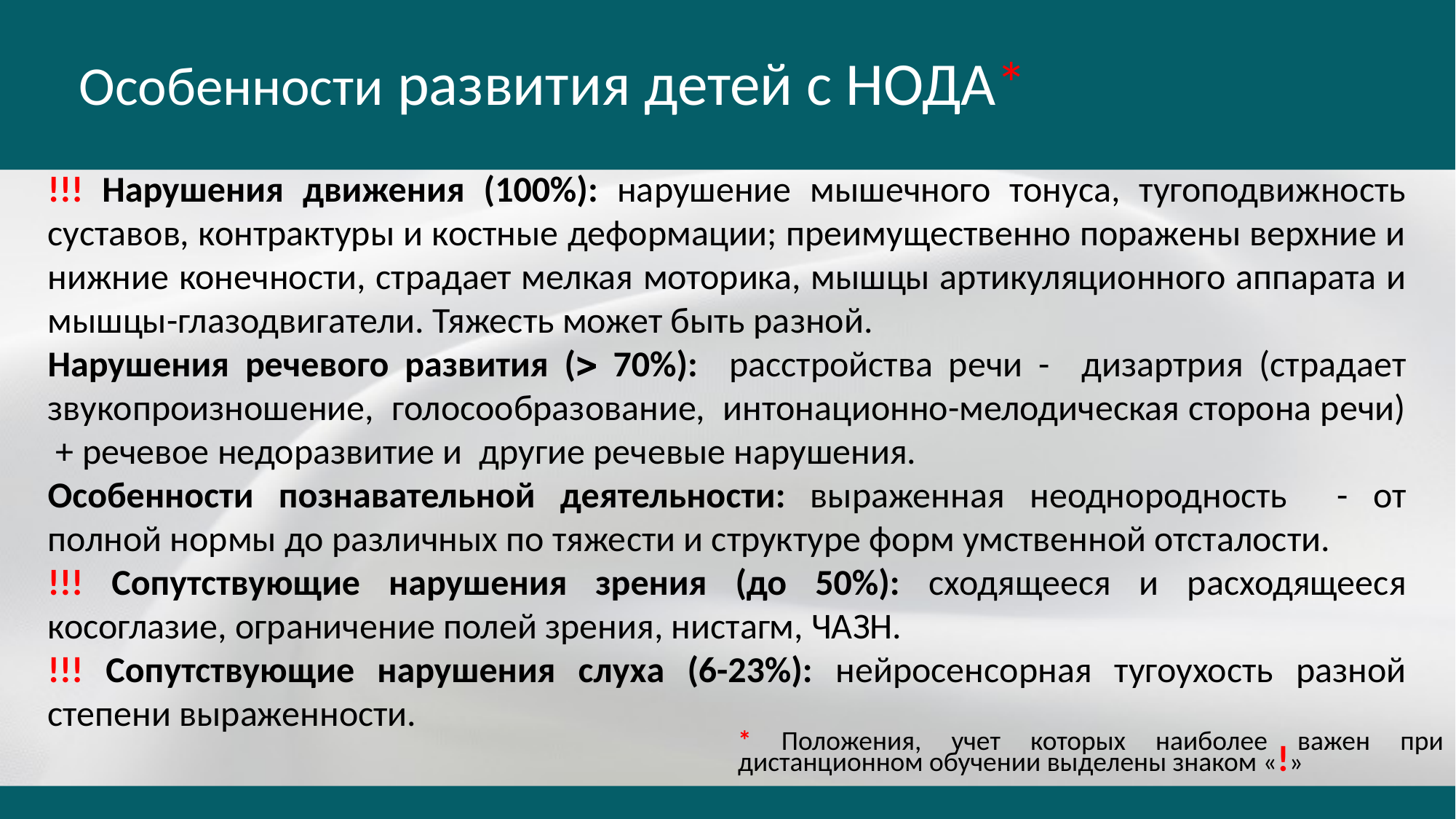

# Особенности развития детей с НОДА*
!!! Нарушения движения (100%): нарушение мышечного тонуса, тугоподвижность суставов, контрактуры и костные деформации; преимущественно поражены верхние и нижние конечности, страдает мелкая моторика, мышцы артикуляционного аппарата и мышцы-глазодвигатели. Тяжесть может быть разной.
Нарушения речевого развития (> 70%):  расстройства речи -  дизартрия (страдает звукопроизношение,  голосообразование,  интонационно-мелодическая сторона речи)  + речевое недоразвитие и  другие речевые нарушения.
Особенности познавательной деятельности: выраженная неоднородность  - от полной нормы до различных по тяжести и структуре форм умственной отсталости.
!!! Сопутствующие нарушения зрения (до 50%): сходящееся и расходящееся косоглазие, ограничение полей зрения, нистагм, ЧАЗН.
!!! Сопутствующие нарушения слуха (6-23%): нейросенсорная тугоухость разной степени выраженности.

* Положения, учет которых наиболее важен при дистанционном обучении выделены знаком «!»